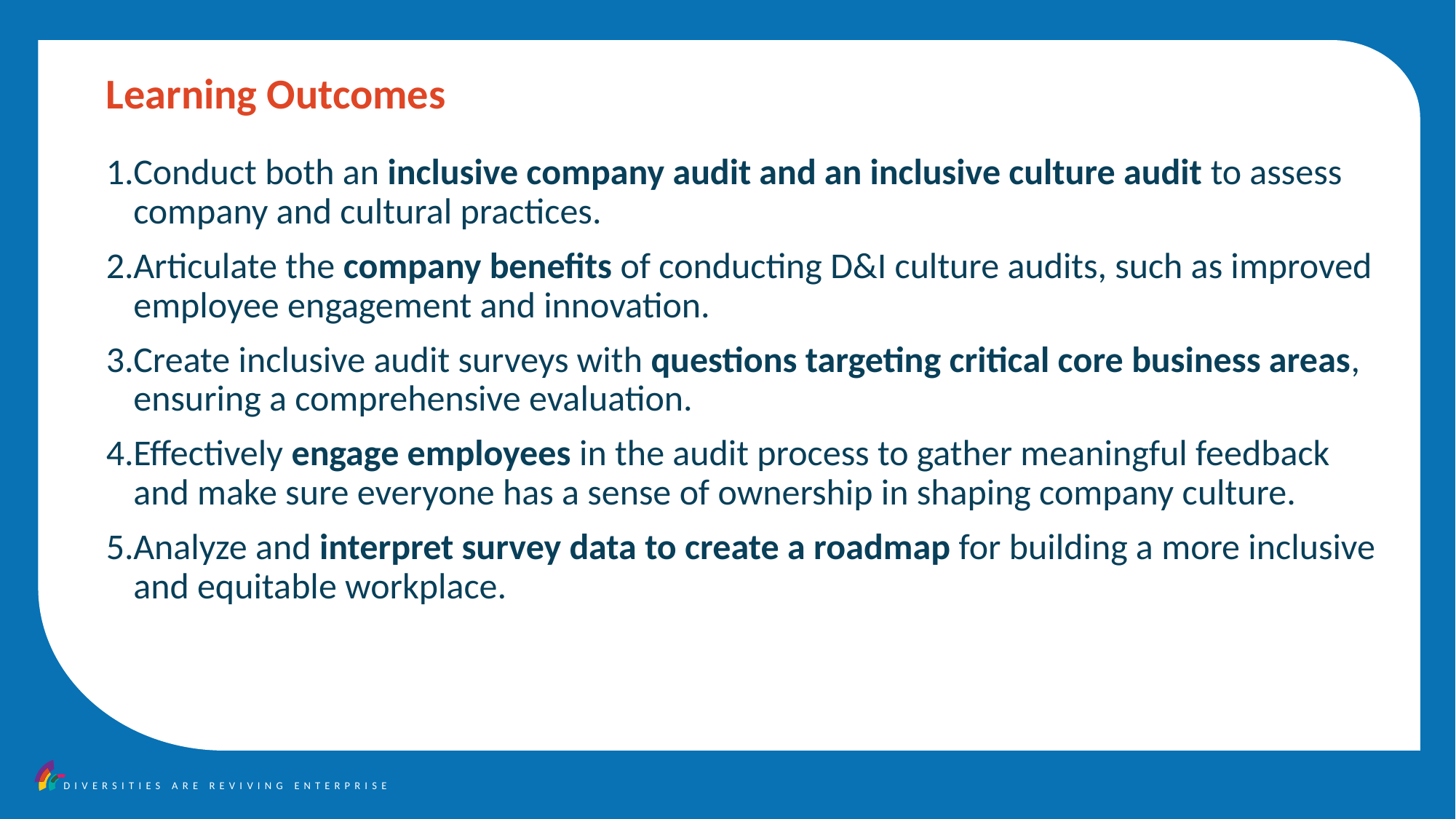

Learning Outcomes
Conduct both an inclusive company audit and an inclusive culture audit to assess company and cultural practices.
Articulate the company benefits of conducting D&I culture audits, such as improved employee engagement and innovation.
Create inclusive audit surveys with questions targeting critical core business areas, ensuring a comprehensive evaluation.
Effectively engage employees in the audit process to gather meaningful feedback and make sure everyone has a sense of ownership in shaping company culture.
Analyze and interpret survey data to create a roadmap for building a more inclusive and equitable workplace.